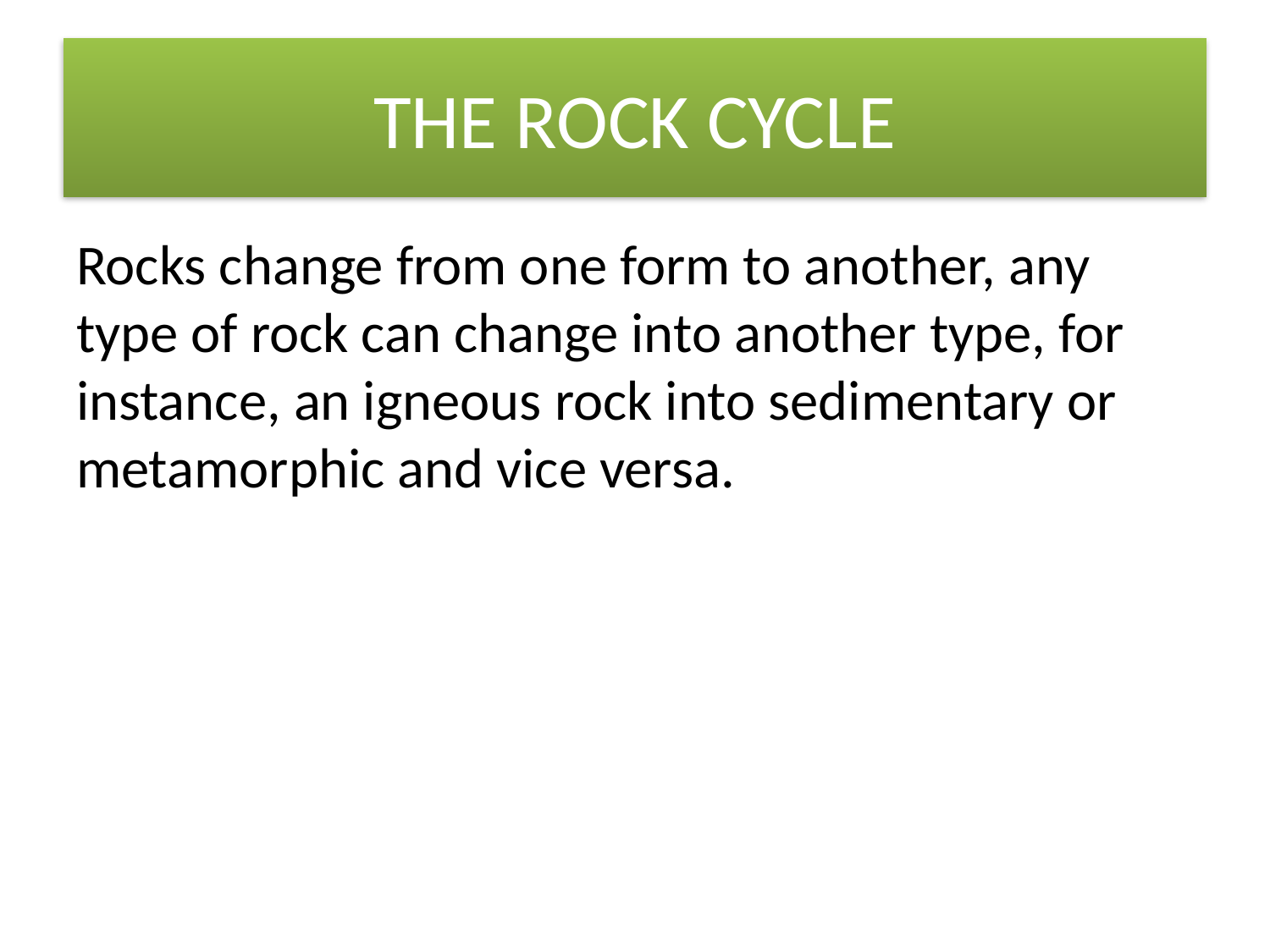

# THE ROCK CYCLE
Rocks change from one form to another, any type of rock can change into another type, for instance, an igneous rock into sedimentary or metamorphic and vice versa.